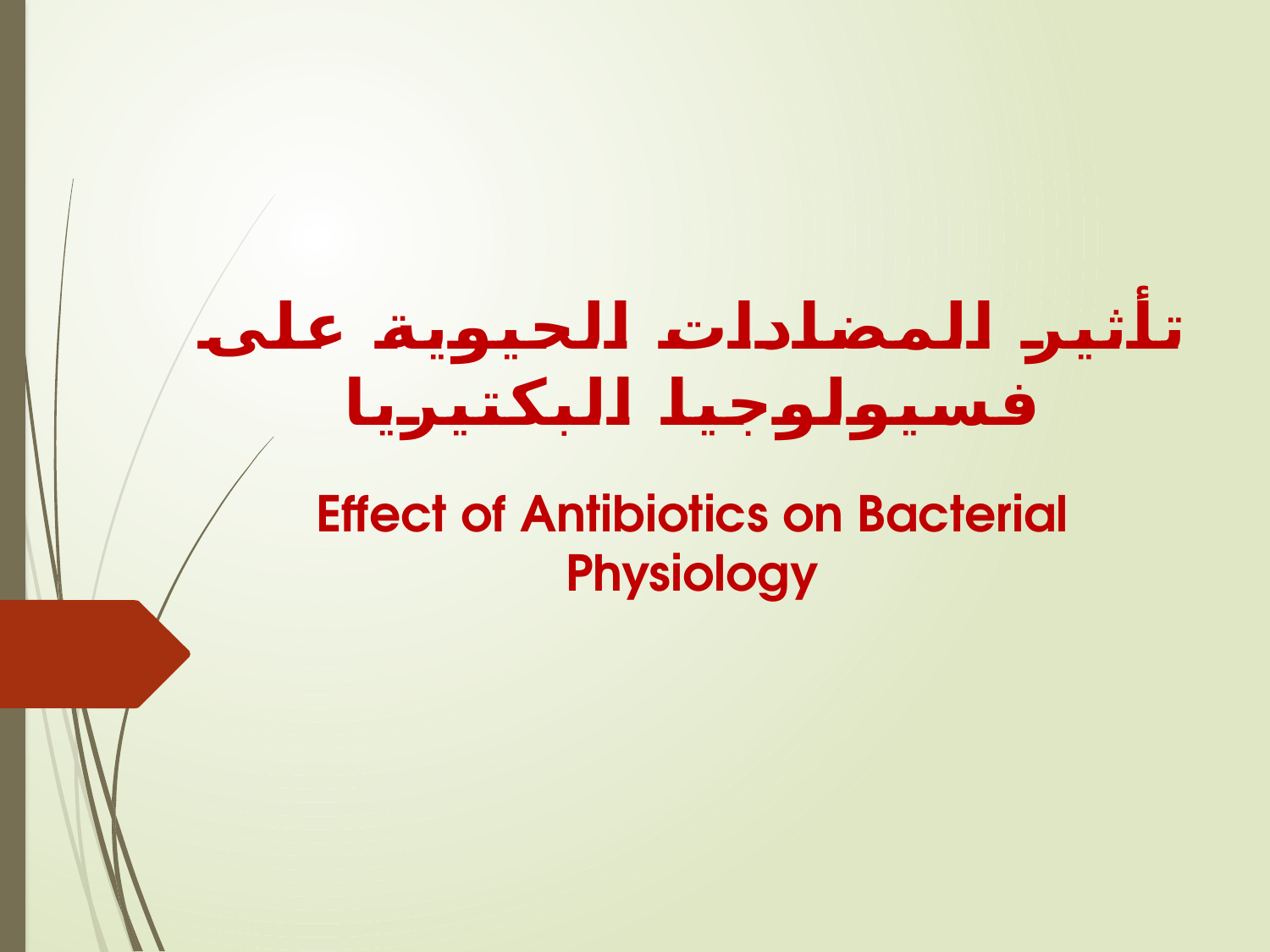

# تأثير المضادات الحيوية على فسيولوجيا البكتيريا
Effect of Antibiotics on Bacterial Physiology